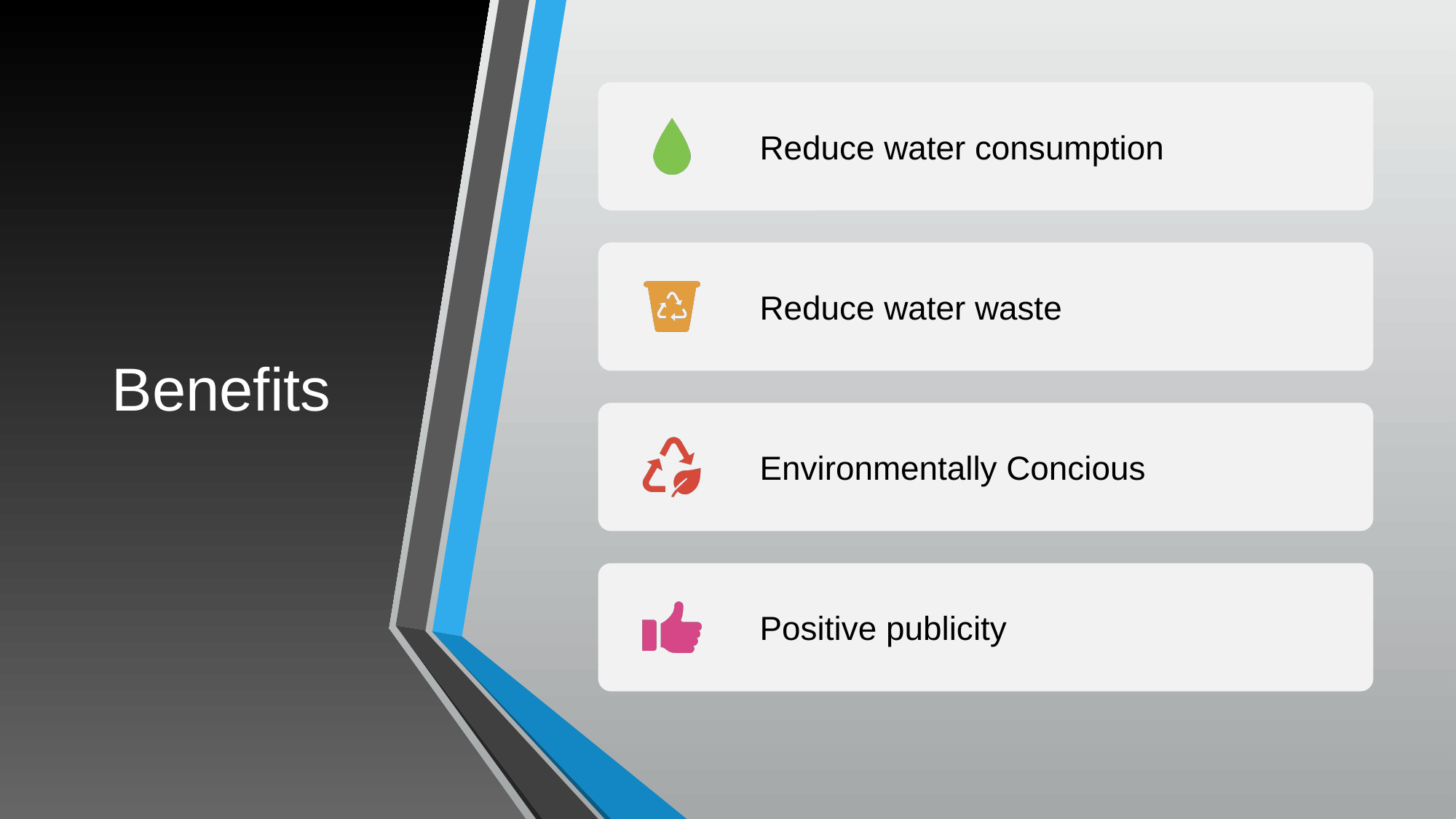

# Benefits
Reduce water consumption
Reduce water waste
Environmentally Concious
Positive publicity